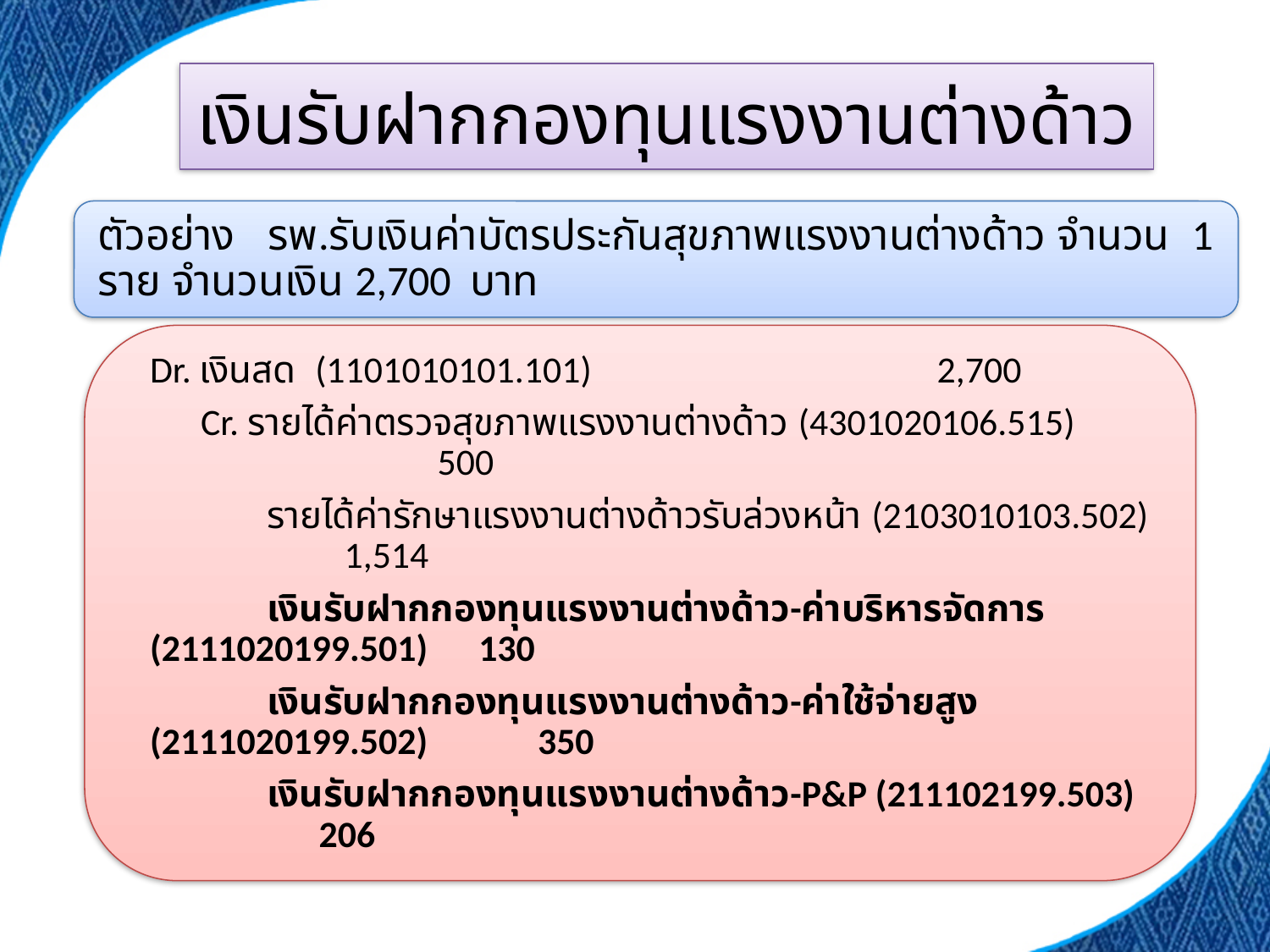

# เงินรับฝากกองทุนแรงงานต่างด้าว
ตัวอย่าง   รพ.รับเงินค่าบัตรประกันสุขภาพแรงงานต่างด้าว จำนวน  1 ราย จำนวนเงิน 2,700  บาท
Dr. เงินสด  (1101010101.101)		                  2,700
      Cr. รายได้ค่าตรวจสุขภาพแรงงานต่างด้าว (4301020106.515)	                   500
            รายได้ค่ารักษาแรงงานต่างด้าวรับล่วงหน้า (2103010103.502)                         1,514
            เงินรับฝากกองทุนแรงงานต่างด้าว-ค่าบริหารจัดการ (2111020199.501)      130
            เงินรับฝากกองทุนแรงงานต่างด้าว-ค่าใช้จ่ายสูง (2111020199.502)             350
            เงินรับฝากกองทุนแรงงานต่างด้าว-P&P (211102199.503)                       206